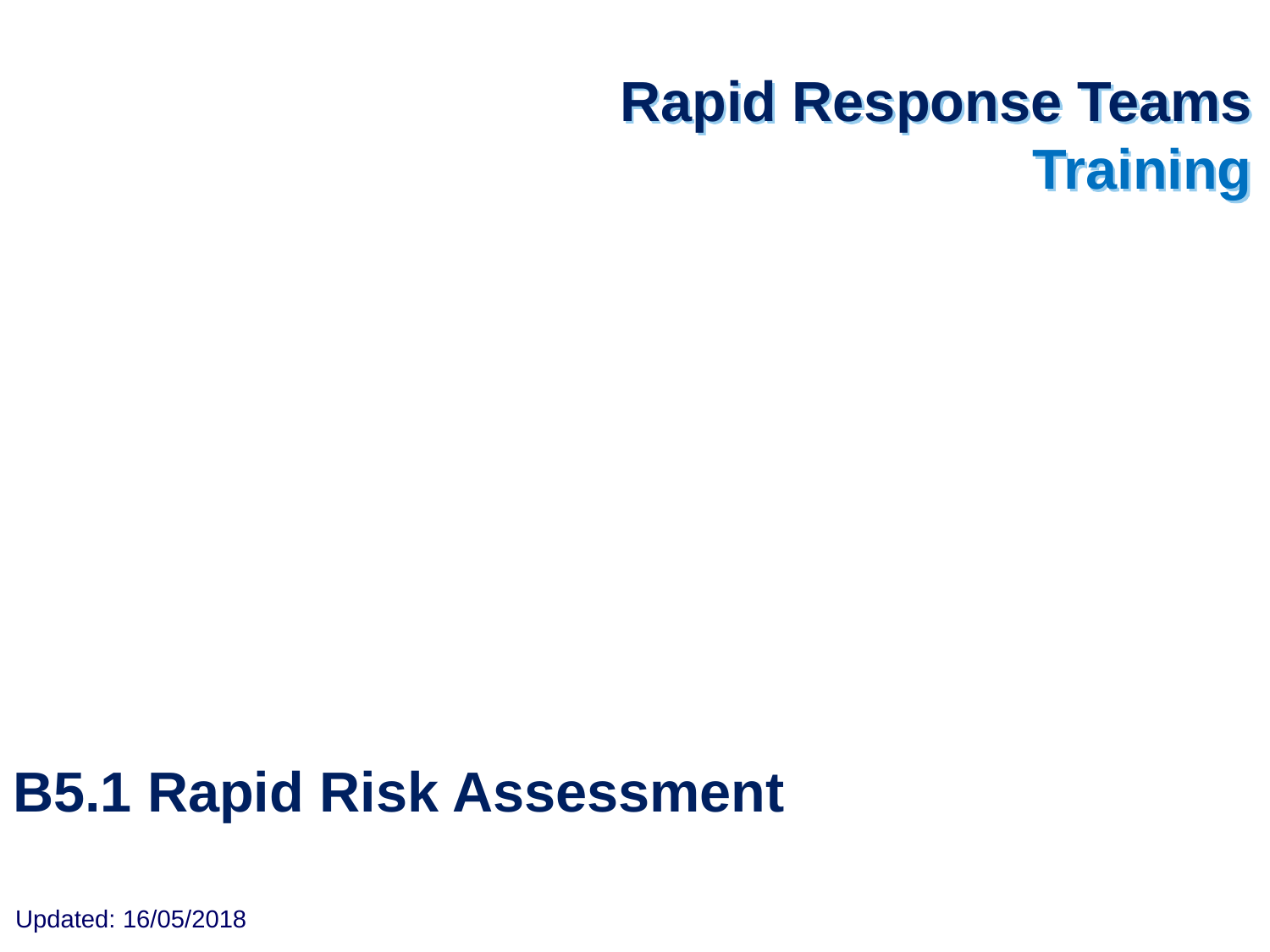

Rapid Response Teams Training

# B5.1 Rapid Risk Assessment
Updated: 16/05/2018